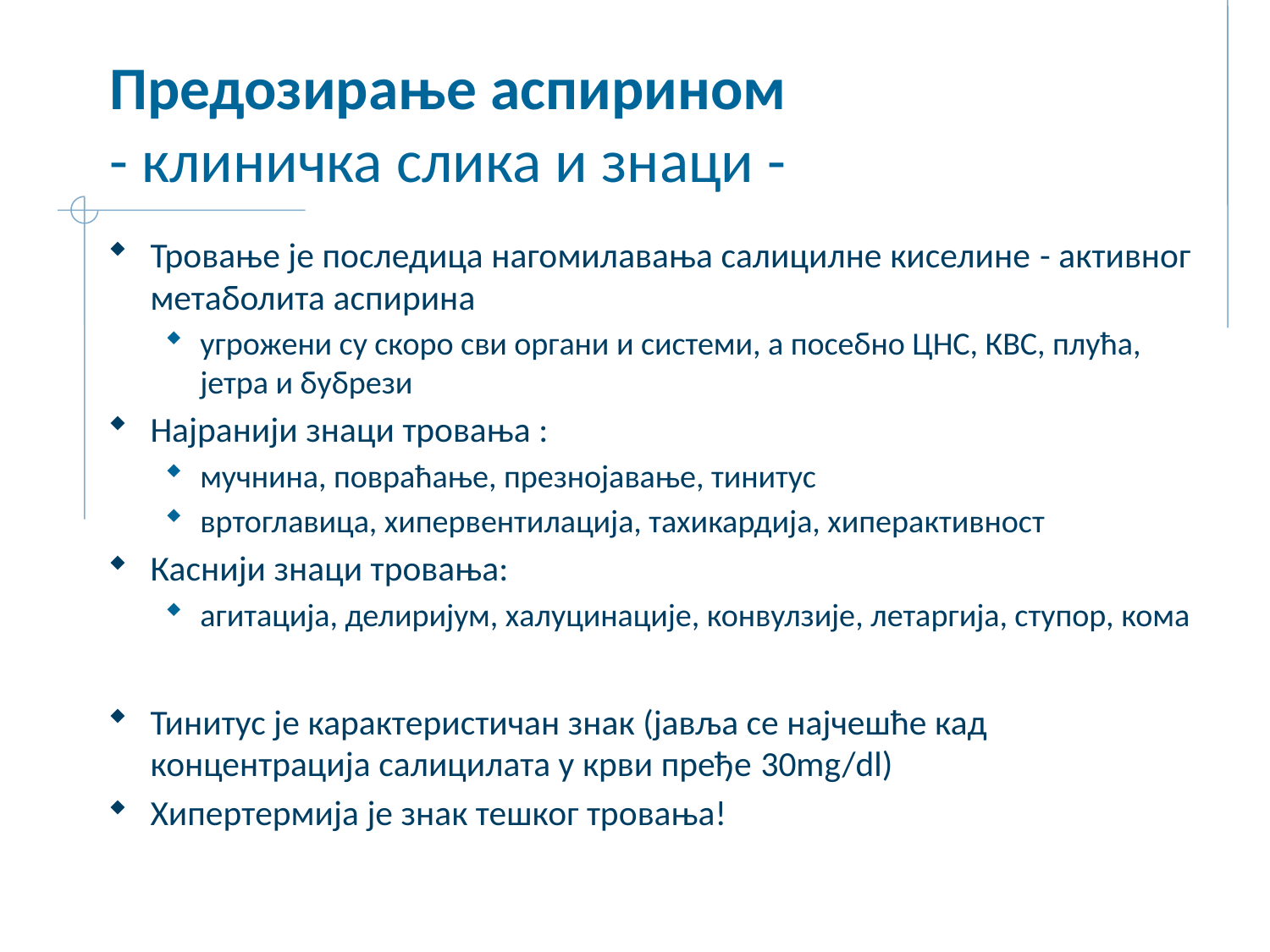

# Предозирање аспирином - клиничка слика и знаци -
Тровање је последица нагомилавања салицилне киселине - активног метаболита аспирина
угрожени су скоро сви органи и системи, а посебно ЦНС, КВС, плућа, јетра и бубрези
Најранији знаци тровања :
мучнина, повраћање, презнојавање, тинитус
вртоглавица, хипервентилација, тахикардија, хиперактивност
Каснији знаци тровања:
агитација, делиријум, халуцинације, конвулзије, летаргија, ступор, кома

Тинитус је карактеристичан знак (јавља се најчешће кад концентрација салицилата у крви пређе 30mg/dl)
Хипертермија је знак тешког тровања!